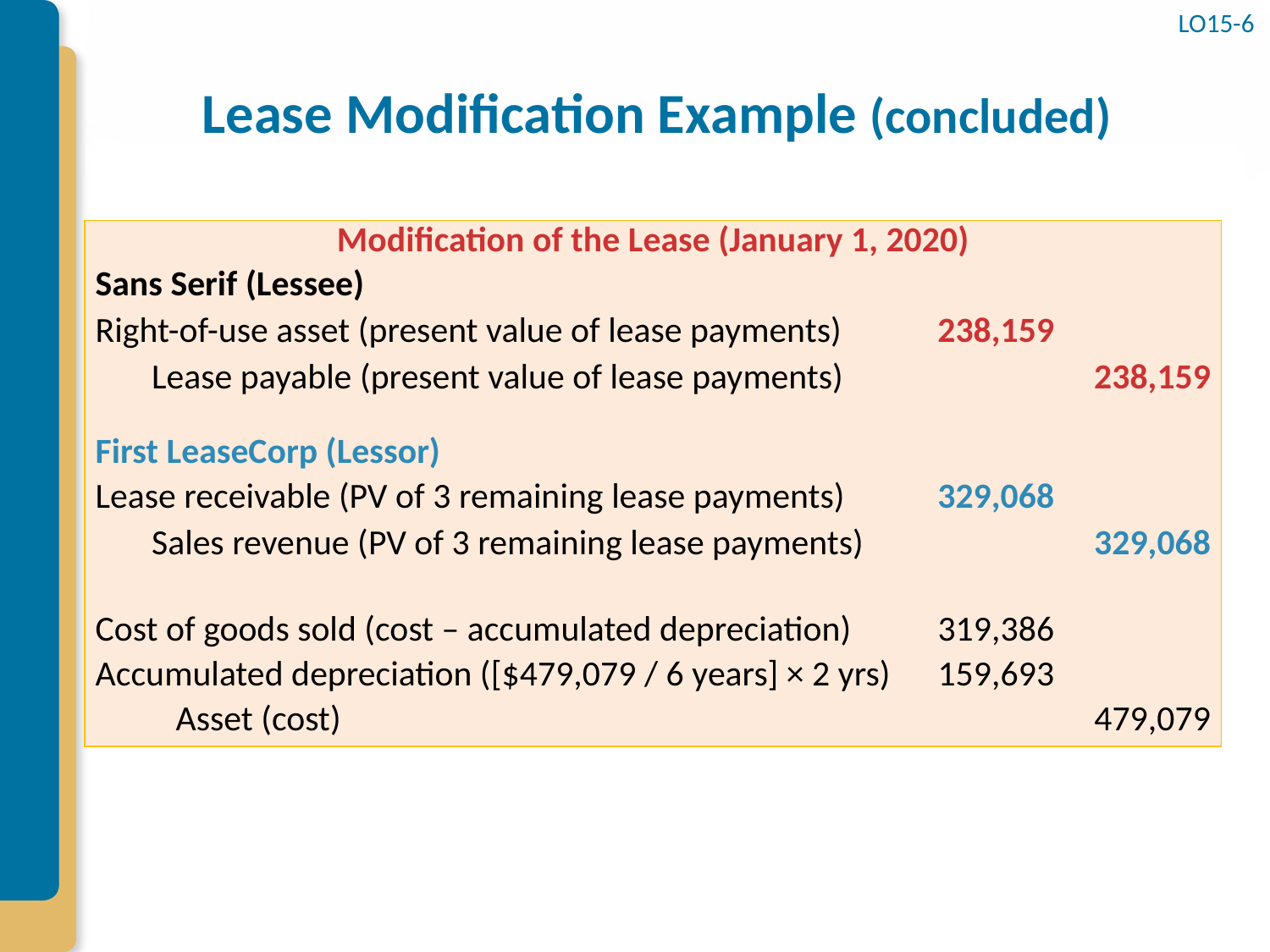

LO15-6
# Lease Modification Example (concluded)
| Modification of the Lease (January 1, 2020) |  |  |
| --- | --- | --- |
| Sans Serif (Lessee) |  |  |
| Right-of-use asset (present value of lease payments) | 238,159 |  |
| Lease payable (present value of lease payments) |  | 238,159 |
| First LeaseCorp (Lessor) |  |  |
| Lease receivable (PV of 3 remaining lease payments) | 329,068 |  |
| Sales revenue (PV of 3 remaining lease payments) |  | ​​329,068 |
| Cost of goods sold (cost – accumulated depreciation) | 319,386 |  |
| Accumulated depreciation ([$479,079 / 6 years] × 2 yrs) | 159,693 |  |
| Asset (cost) |  | 479,079 |